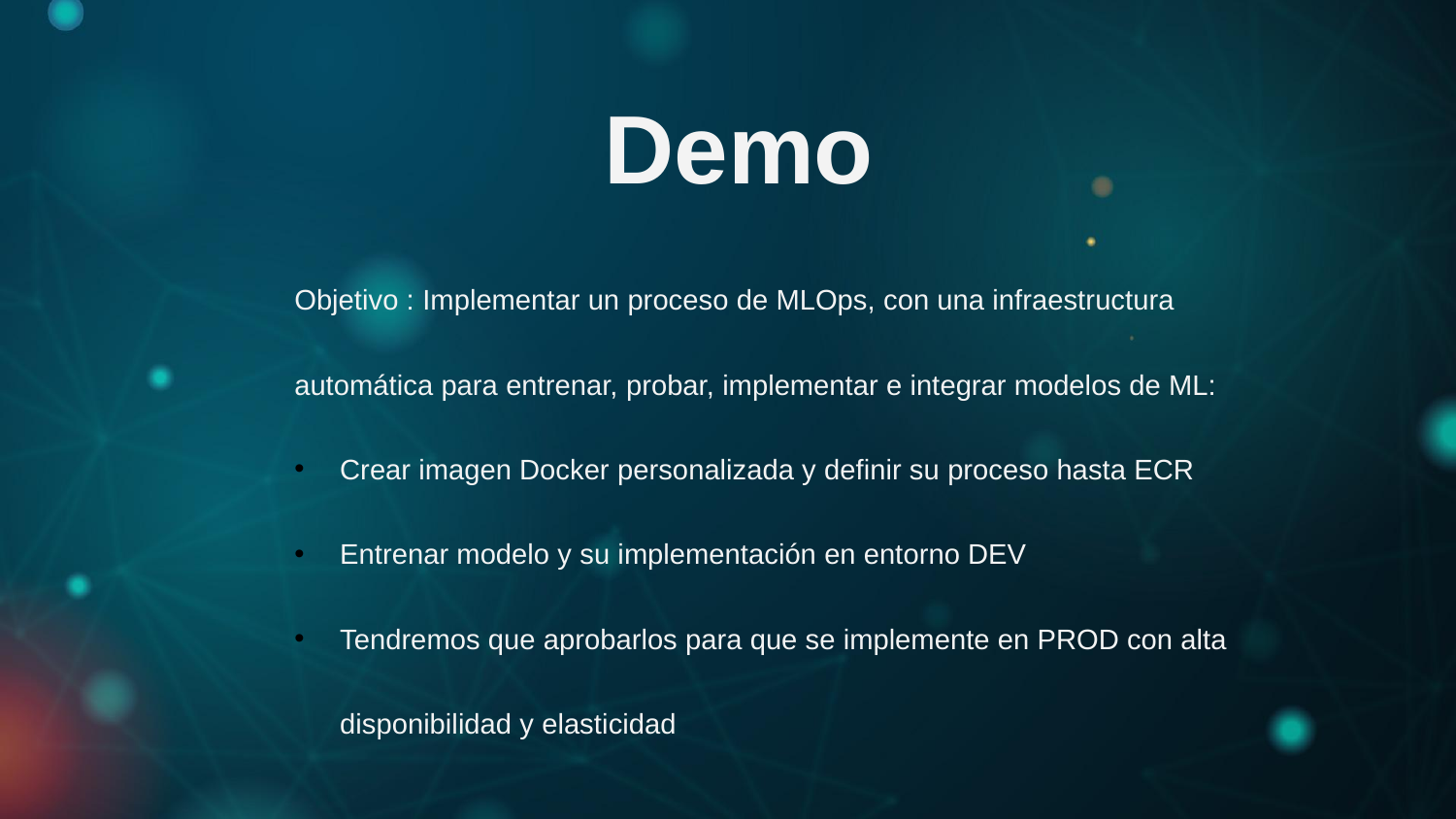

# Demo
Objetivo : Implementar un proceso de MLOps, con una infraestructura automática para entrenar, probar, implementar e integrar modelos de ML:
Crear imagen Docker personalizada y definir su proceso hasta ECR
Entrenar modelo y su implementación en entorno DEV
Tendremos que aprobarlos para que se implemente en PROD con alta disponibilidad y elasticidad